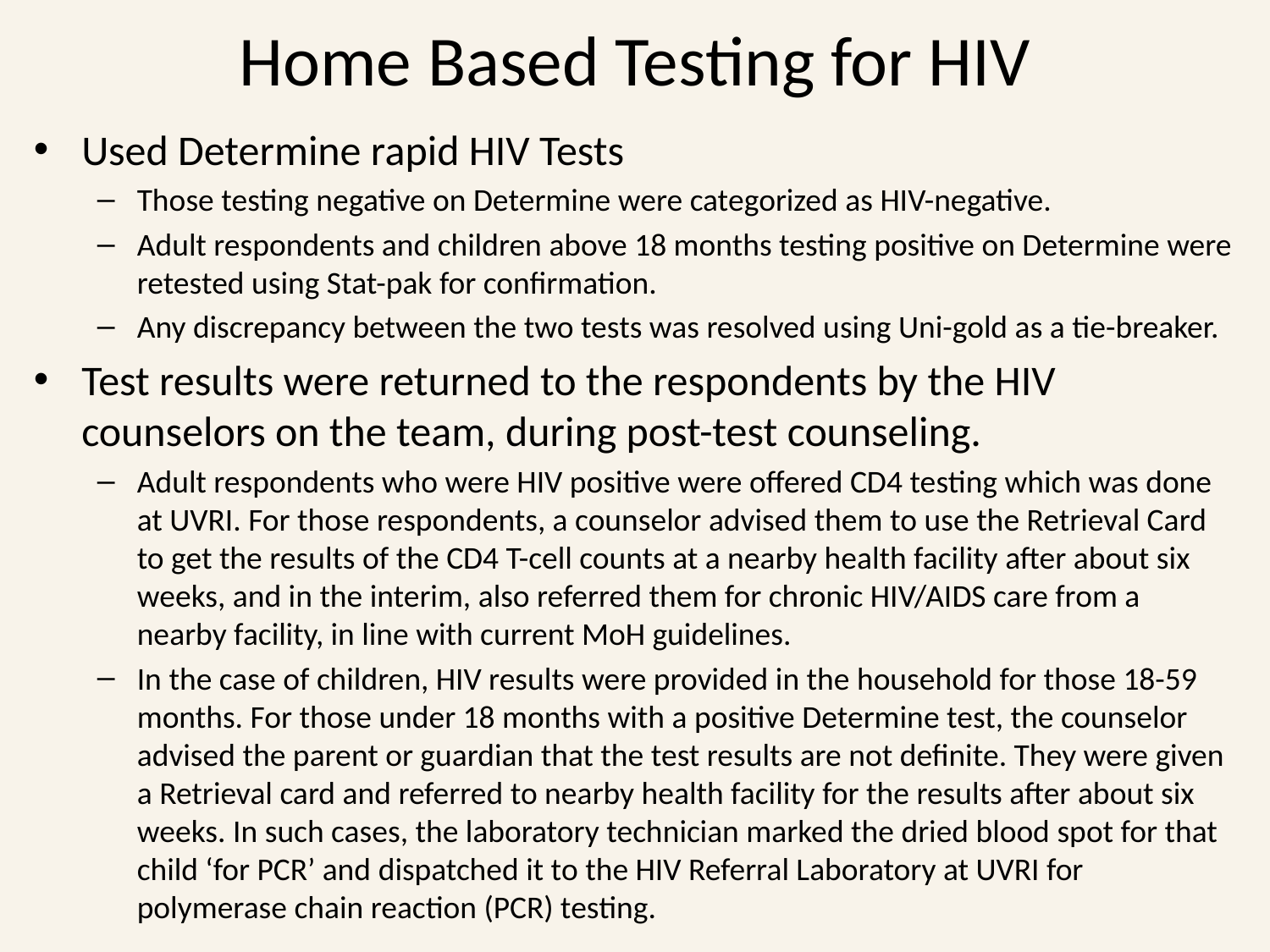

# Home Based Testing for HIV
Used Determine rapid HIV Tests
Those testing negative on Determine were categorized as HIV-negative.
Adult respondents and children above 18 months testing positive on Determine were retested using Stat-pak for confirmation.
Any discrepancy between the two tests was resolved using Uni-gold as a tie-breaker.
Test results were returned to the respondents by the HIV counselors on the team, during post-test counseling.
Adult respondents who were HIV positive were offered CD4 testing which was done at UVRI. For those respondents, a counselor advised them to use the Retrieval Card to get the results of the CD4 T-cell counts at a nearby health facility after about six weeks, and in the interim, also referred them for chronic HIV/AIDS care from a nearby facility, in line with current MoH guidelines.
In the case of children, HIV results were provided in the household for those 18-59 months. For those under 18 months with a positive Determine test, the counselor advised the parent or guardian that the test results are not definite. They were given a Retrieval card and referred to nearby health facility for the results after about six weeks. In such cases, the laboratory technician marked the dried blood spot for that child ‘for PCR’ and dispatched it to the HIV Referral Laboratory at UVRI for polymerase chain reaction (PCR) testing.